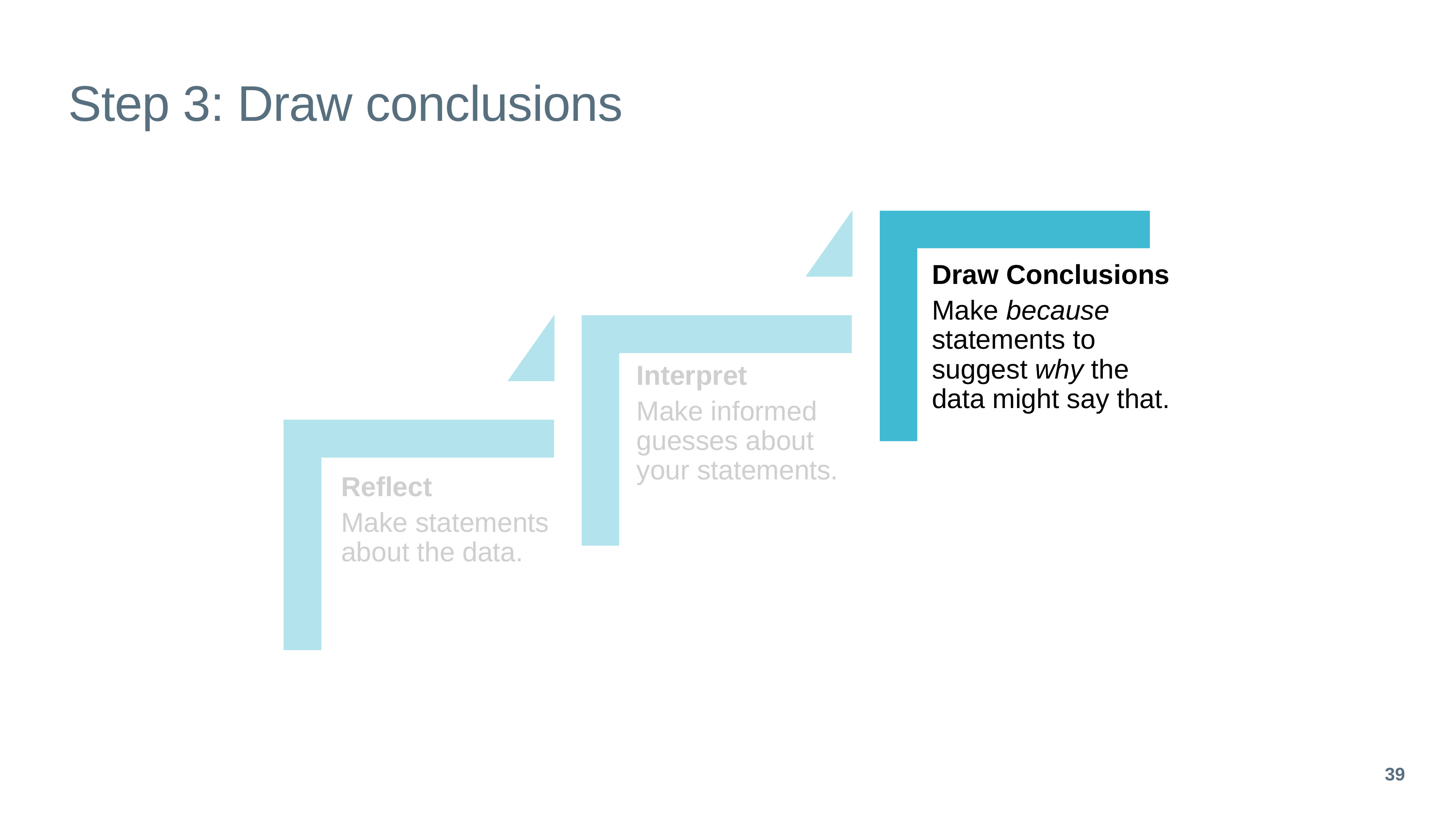

# Step 3: Draw conclusions

Draw Conclusions
Make because statements to suggest why the data might say that.

Interpret
Make informed guesses about your statements.
Reflect
Make statements about the data.
39